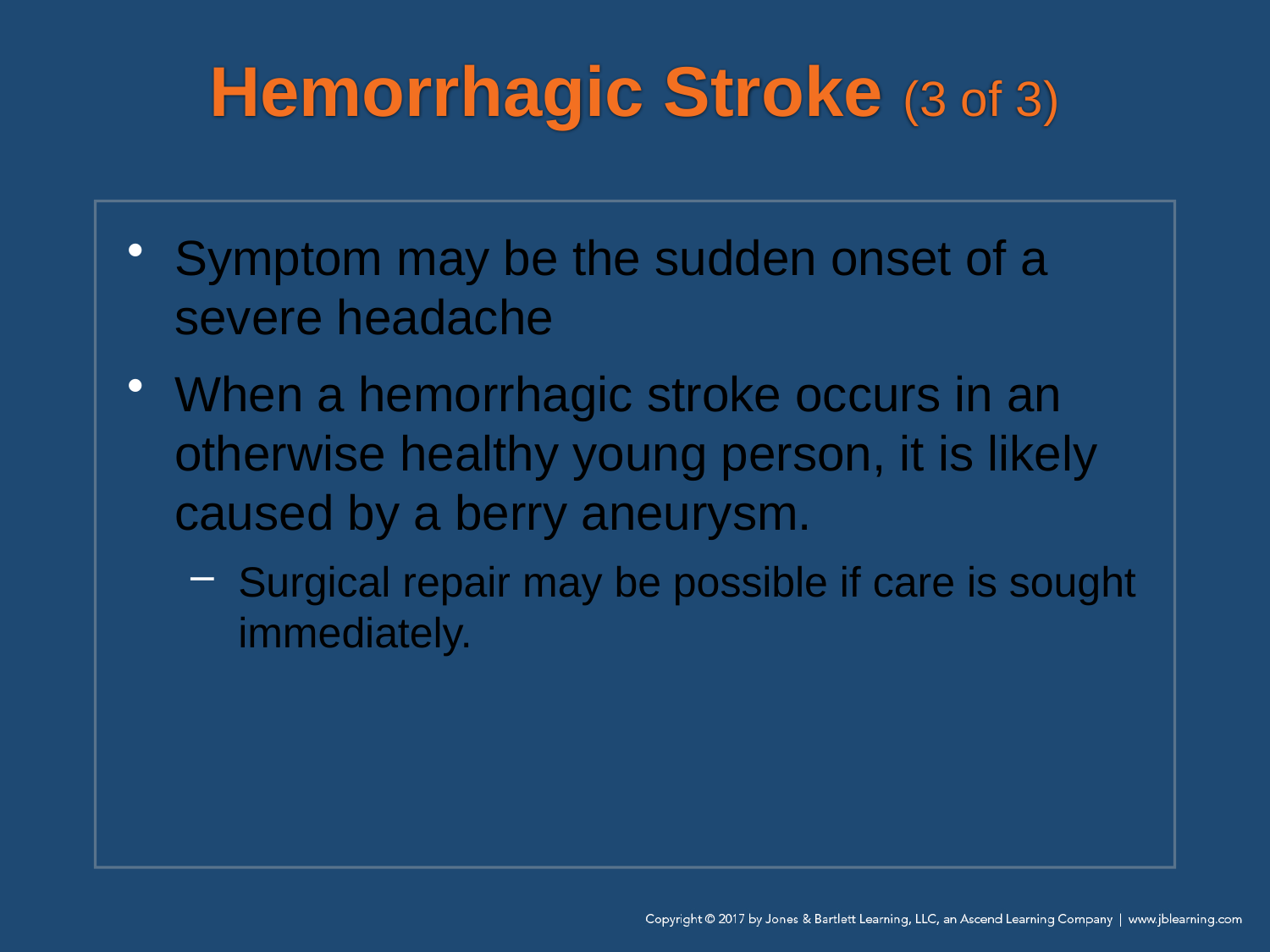

# Hemorrhagic Stroke (3 of 3)
Symptom may be the sudden onset of a severe headache
When a hemorrhagic stroke occurs in an otherwise healthy young person, it is likely caused by a berry aneurysm.
Surgical repair may be possible if care is sought immediately.